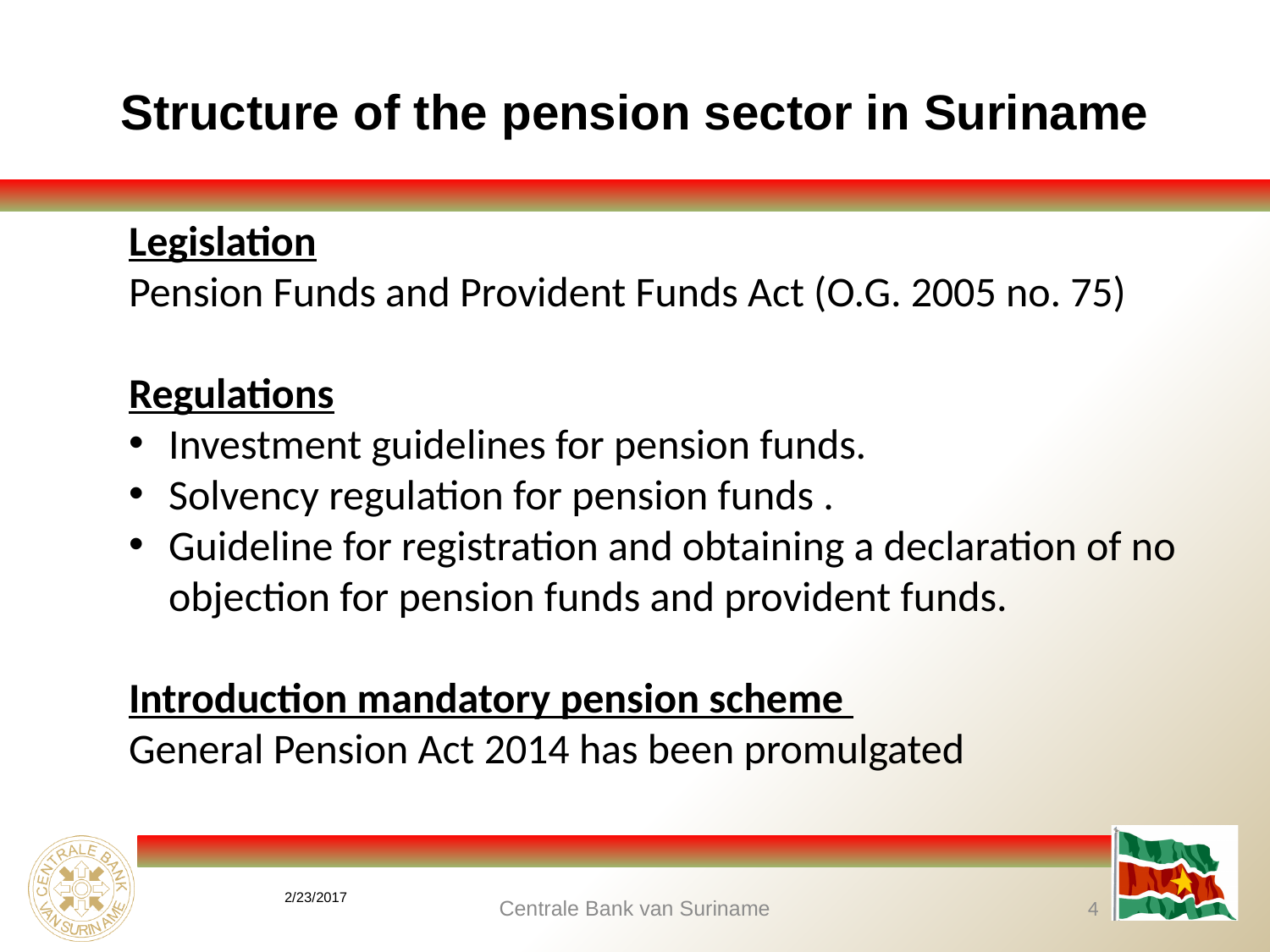

Structure of the pension sector in Suriname
Legislation
Pension Funds and Provident Funds Act (O.G. 2005 no. 75)

Regulations
Investment guidelines for pension funds.
Solvency regulation for pension funds .
Guideline for registration and obtaining a declaration of no objection for pension funds and provident funds.

Introduction mandatory pension scheme
General Pension Act 2014 has been promulgated

2/23/2017
Centrale Bank van Suriname
4